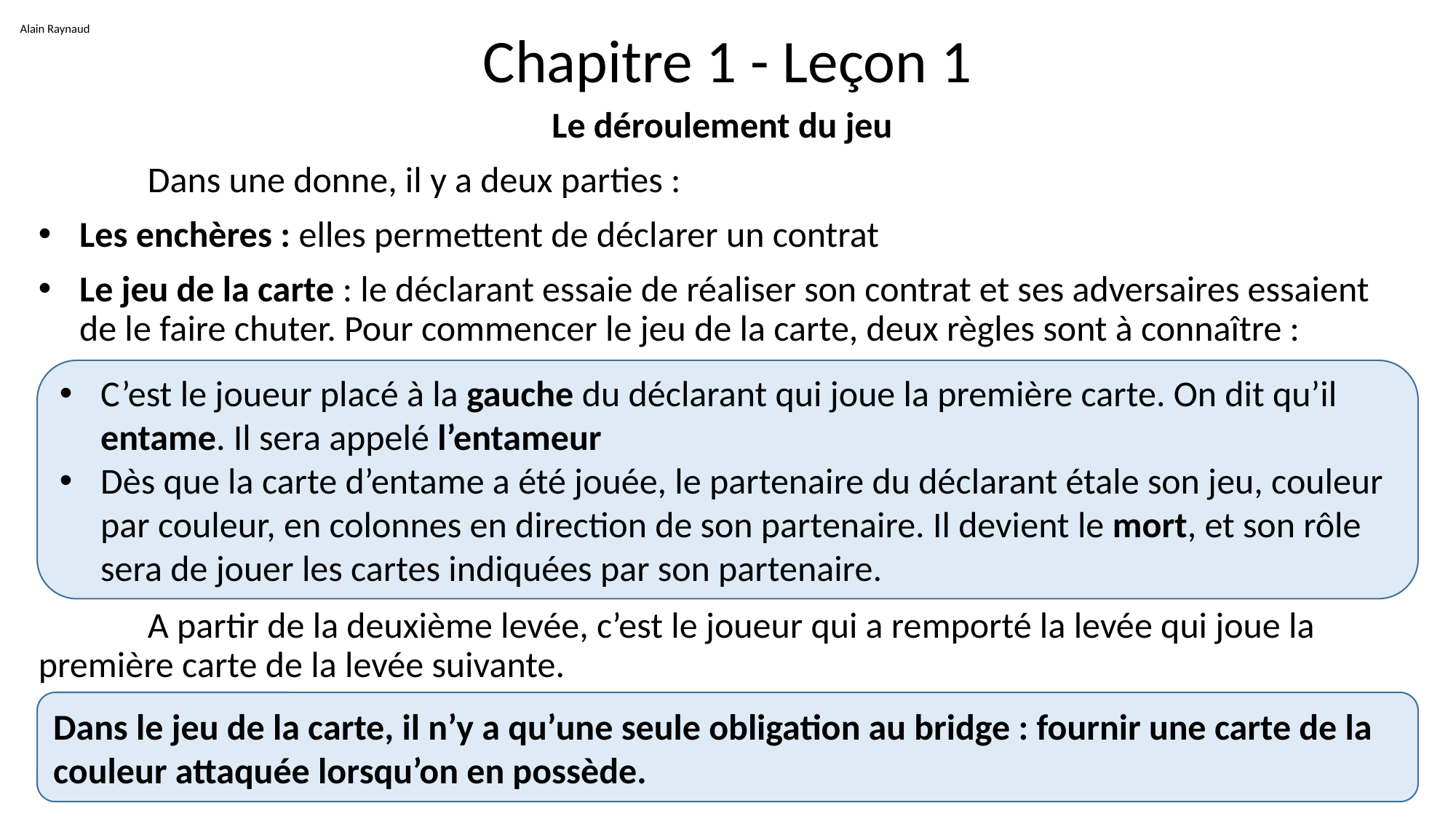

Alain Raynaud
# Chapitre 1 - Leçon 1
Le déroulement du jeu
	Dans une donne, il y a deux parties :
Les enchères : elles permettent de déclarer un contrat
Le jeu de la carte : le déclarant essaie de réaliser son contrat et ses adversaires essaient de le faire chuter. Pour commencer le jeu de la carte, deux règles sont à connaître :

	A partir de la deuxième levée, c’est le joueur qui a remporté la levée qui joue la première carte de la levée suivante.
C’est le joueur placé à la gauche du déclarant qui joue la première carte. On dit qu’il entame. Il sera appelé l’entameur
Dès que la carte d’entame a été jouée, le partenaire du déclarant étale son jeu, couleur par couleur, en colonnes en direction de son partenaire. Il devient le mort, et son rôle sera de jouer les cartes indiquées par son partenaire.
Dans le jeu de la carte, il n’y a qu’une seule obligation au bridge : fournir une carte de la couleur attaquée lorsqu’on en possède.